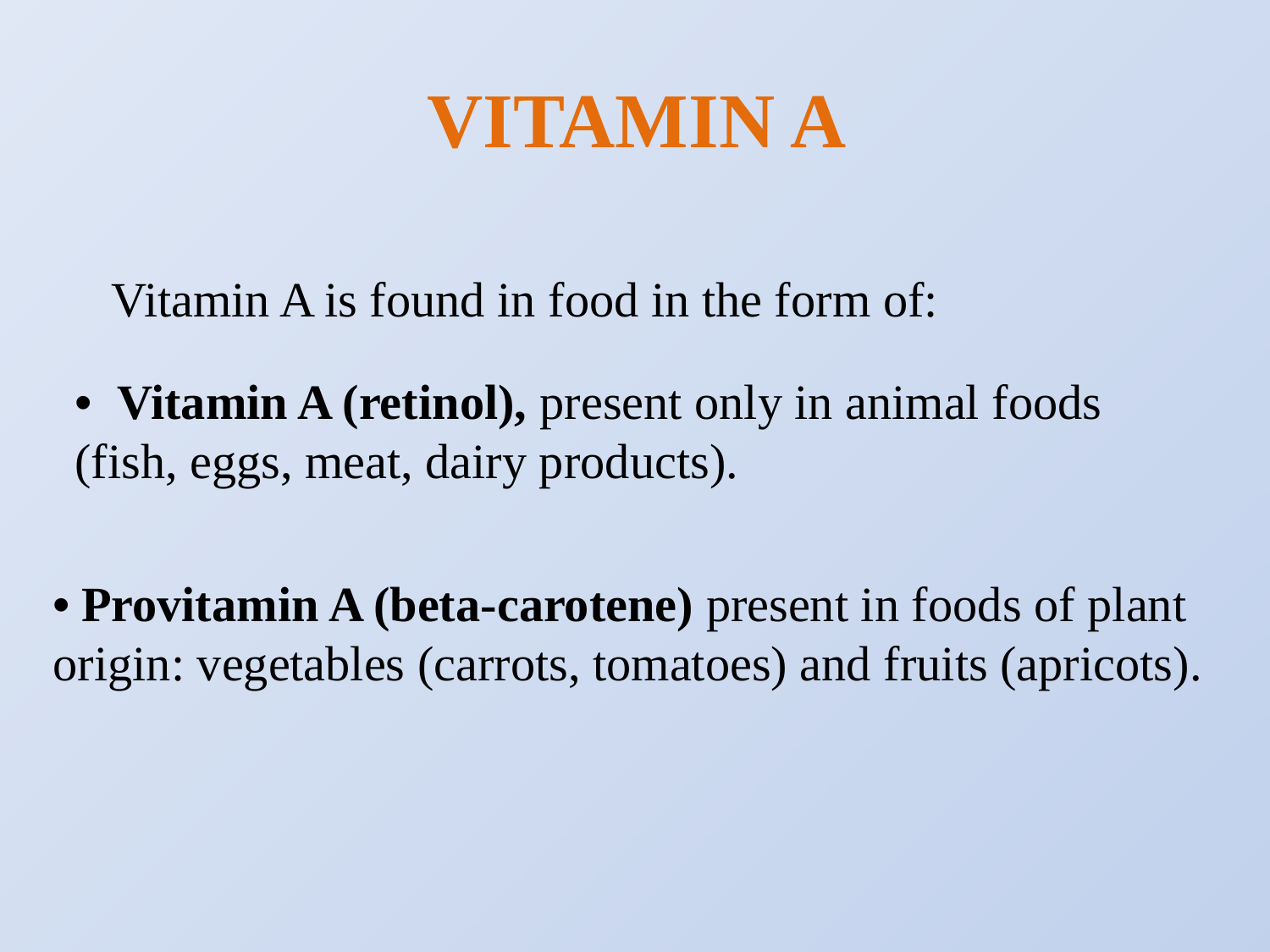

VITAMIN A

Vitamin A is found in food in the form of:

•  Vitamin A (retinol), present only in animal foods (fish, eggs, meat, dairy products).

• Provitamin A (beta-carotene) present in foods of plant origin: vegetables (carrots, tomatoes) and fruits (apricots).